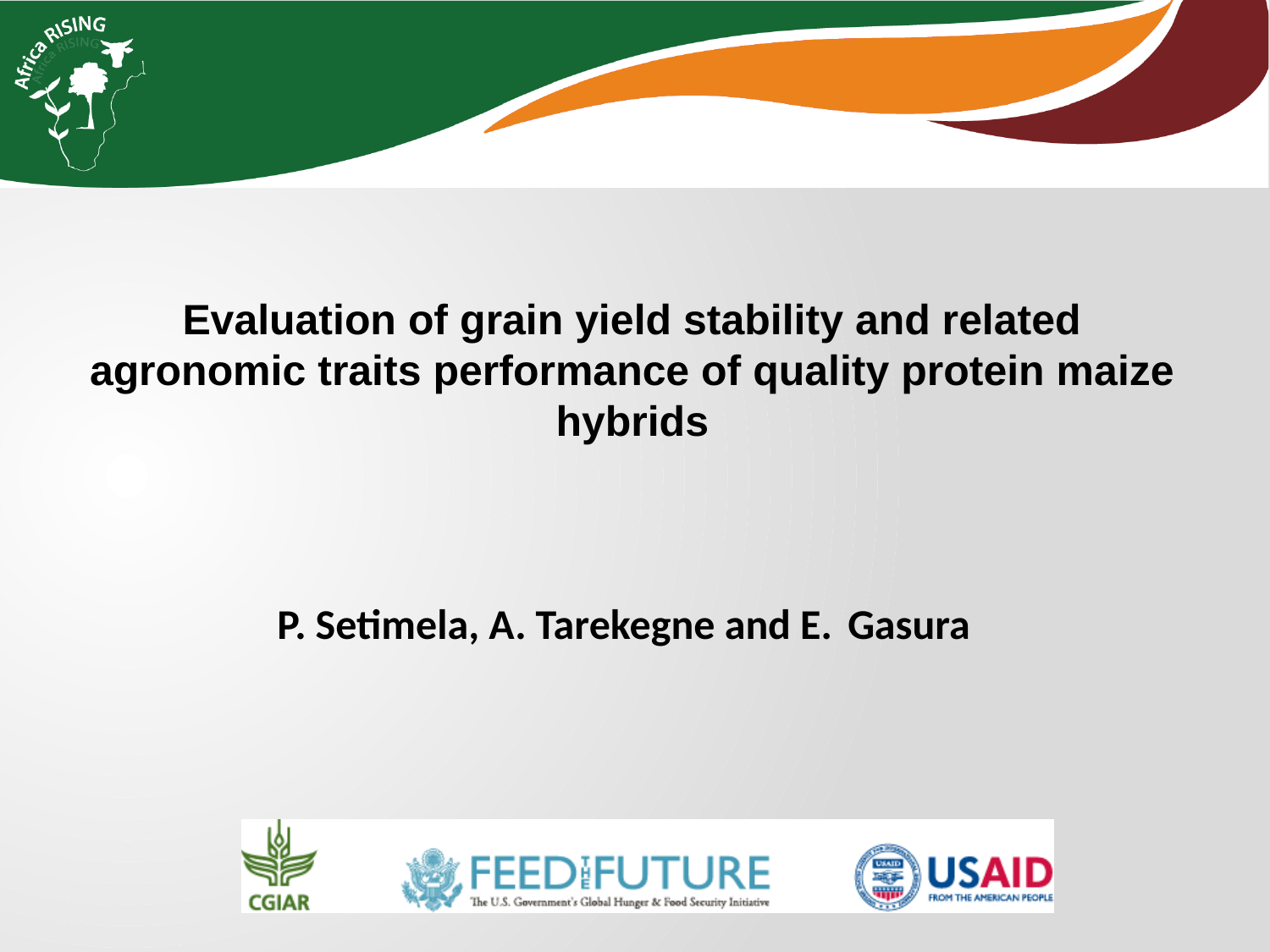

Evaluation of grain yield stability and related agronomic traits performance of quality protein maize hybrids
P. Setimela, A. Tarekegne and E.  Gasura